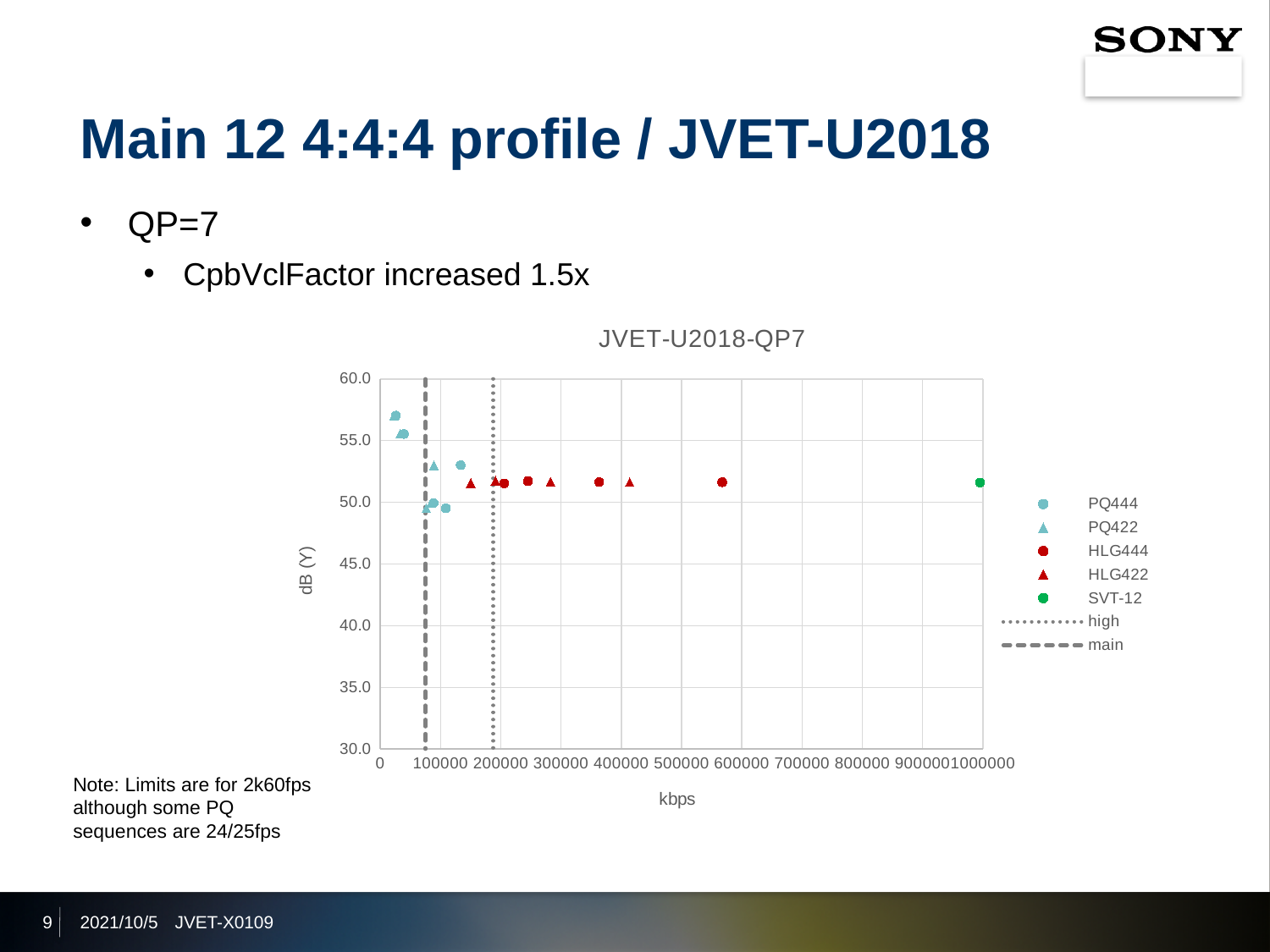

# Main 12 4:4:4 profile / JVET-U2018
QP=7
CpbVclFactor increased 1.5x

### Chart: JVET-U2018-QP7

| Category |  |  |  |  |  |  |  |
|---|---|---|---|---|---|---|---|
Note: Limits are for 2k60fps
although some PQ
sequences are 24/25fps
9
2021/10/5
JVET-X0109